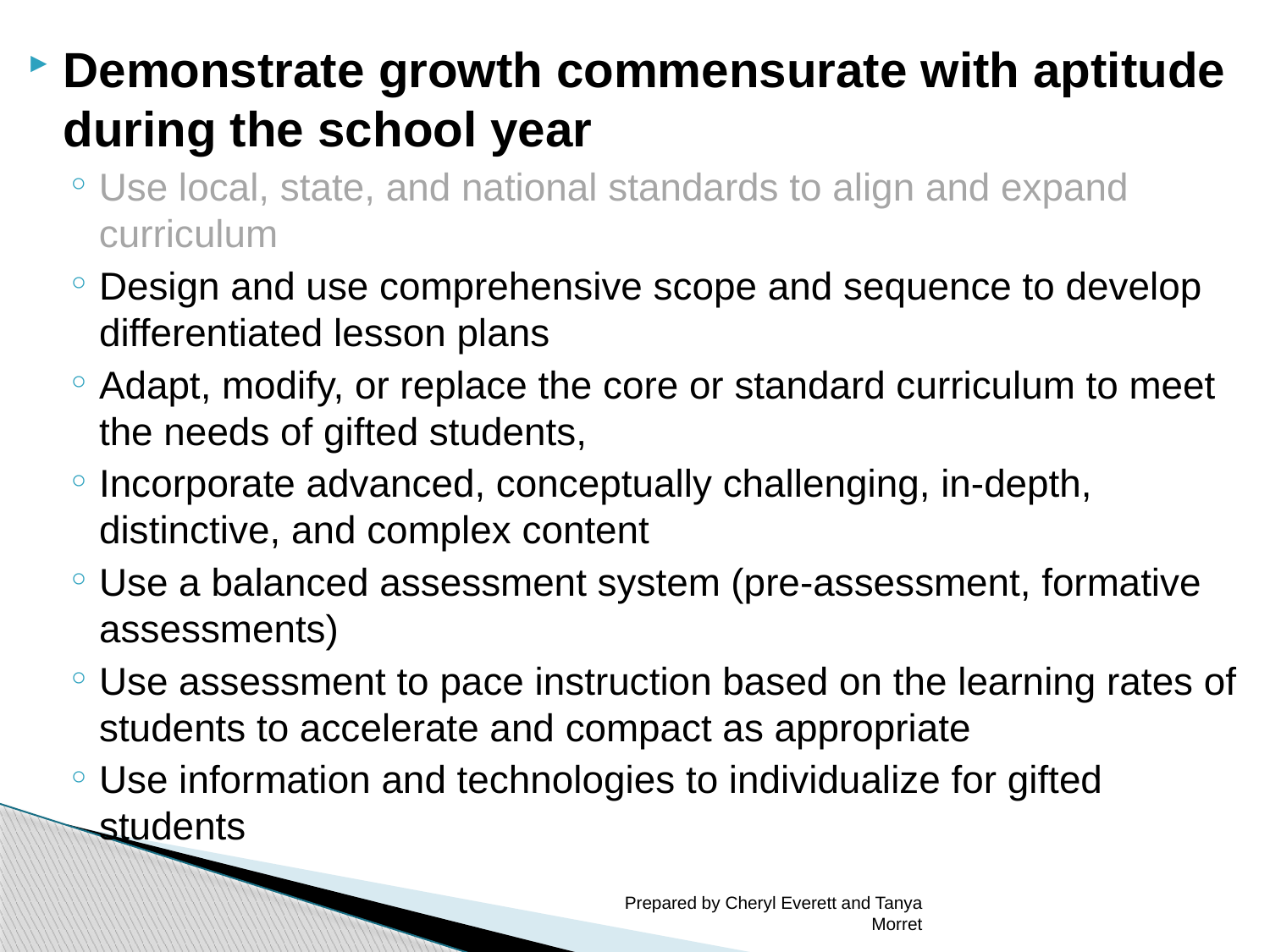

Demonstrate growth commensurate with aptitude during the school year
Use local, state, and national standards to align and expand curriculum
Design and use comprehensive scope and sequence to develop differentiated lesson plans
Adapt, modify, or replace the core or standard curriculum to meet the needs of gifted students,
Incorporate advanced, conceptually challenging, in-depth, distinctive, and complex content
Use a balanced assessment system (pre-assessment, formative assessments)
Use assessment to pace instruction based on the learning rates of students to accelerate and compact as appropriate
Use information and technologies to individualize for gifted students

Prepared by Cheryl Everett and Tanya Morret